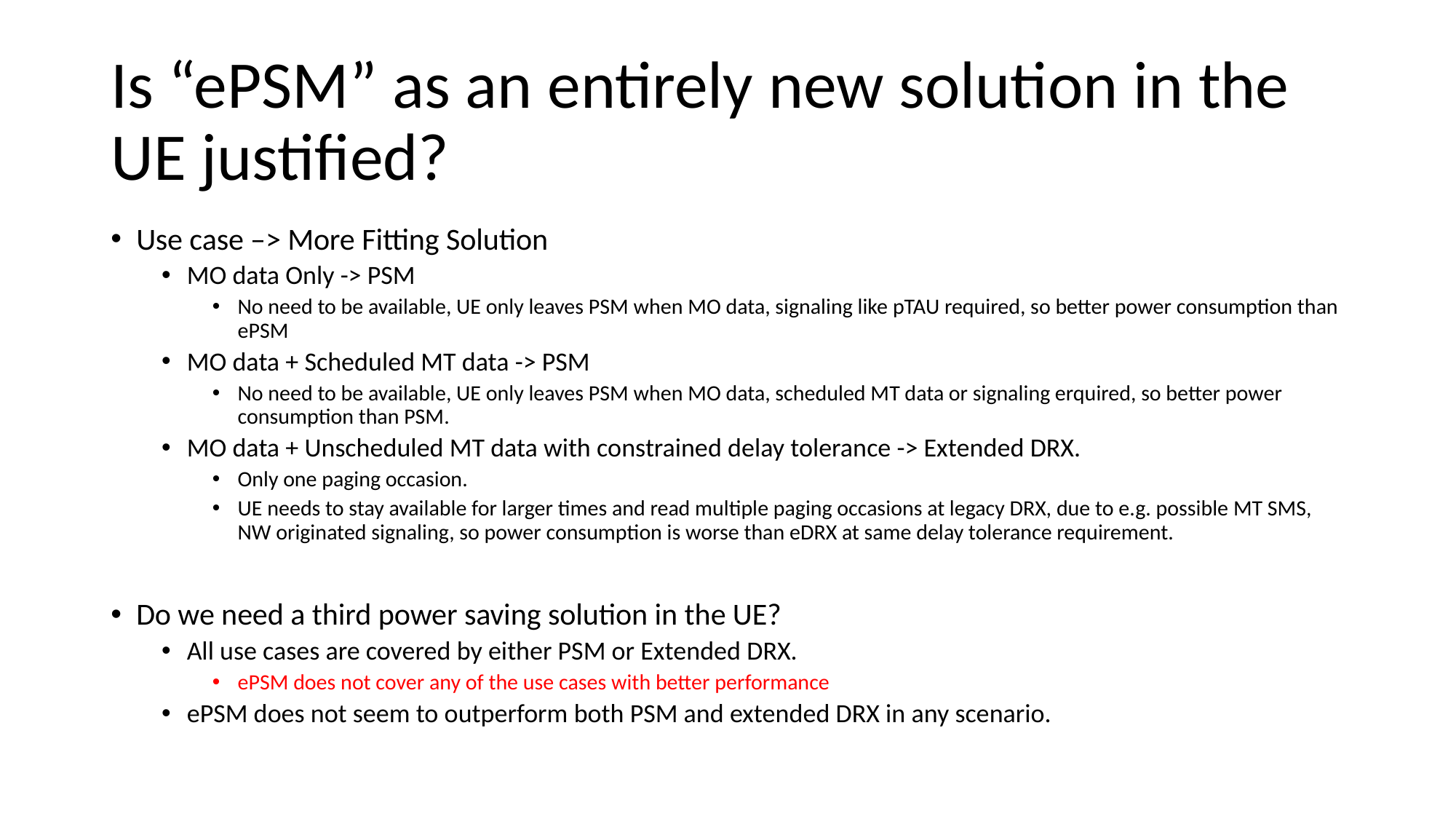

# Is “ePSM” as an entirely new solution in the UE justified?
Use case –> More Fitting Solution
MO data Only -> PSM
No need to be available, UE only leaves PSM when MO data, signaling like pTAU required, so better power consumption than ePSM
MO data + Scheduled MT data -> PSM
No need to be available, UE only leaves PSM when MO data, scheduled MT data or signaling erquired, so better power consumption than PSM.
MO data + Unscheduled MT data with constrained delay tolerance -> Extended DRX.
Only one paging occasion.
UE needs to stay available for larger times and read multiple paging occasions at legacy DRX, due to e.g. possible MT SMS, NW originated signaling, so power consumption is worse than eDRX at same delay tolerance requirement.

Do we need a third power saving solution in the UE?
All use cases are covered by either PSM or Extended DRX.
ePSM does not cover any of the use cases with better performance
ePSM does not seem to outperform both PSM and extended DRX in any scenario.